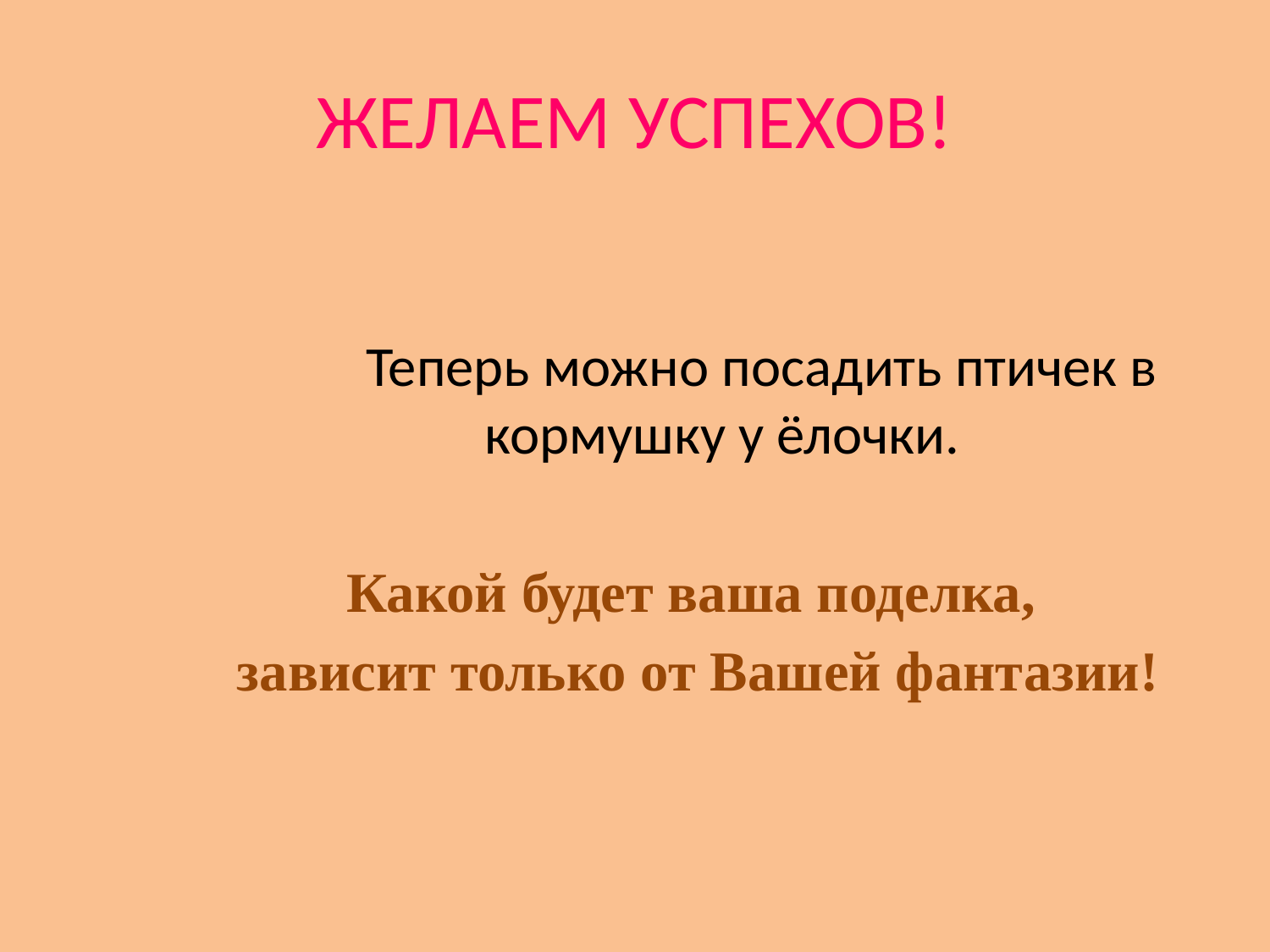

# ЖЕЛАЕМ УСПЕХОВ!
          Теперь можно посадить птичек в кормушку у ёлочки.

Какой будет ваша поделка,
зависит только от Вашей фантазии!